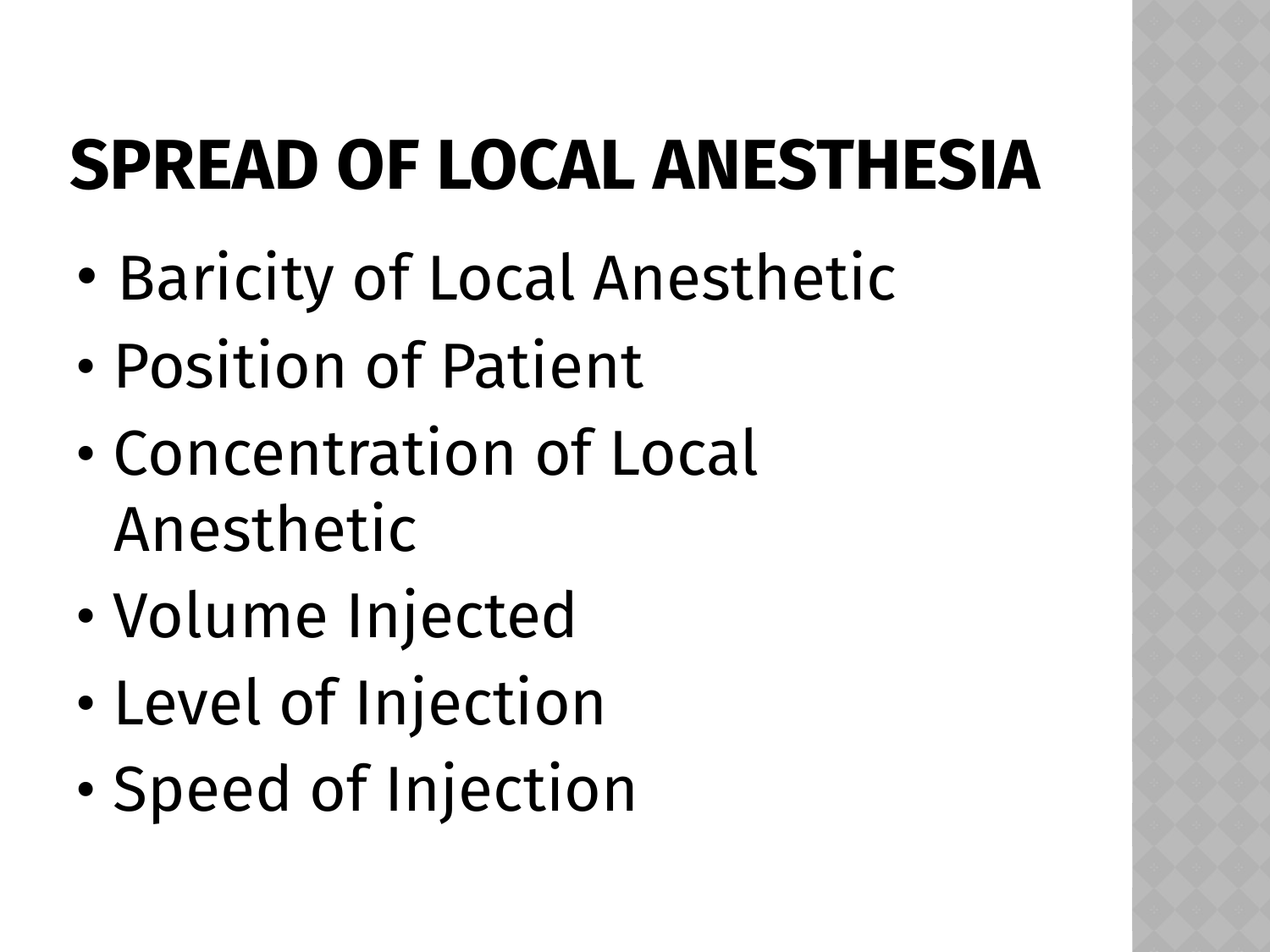

# Spread of Local Anesthesia
• Baricity of Local Anesthetic
• Position of Patient
• Concentration of Local Anesthetic
• Volume Injected
• Level of Injection
• Speed of Injection